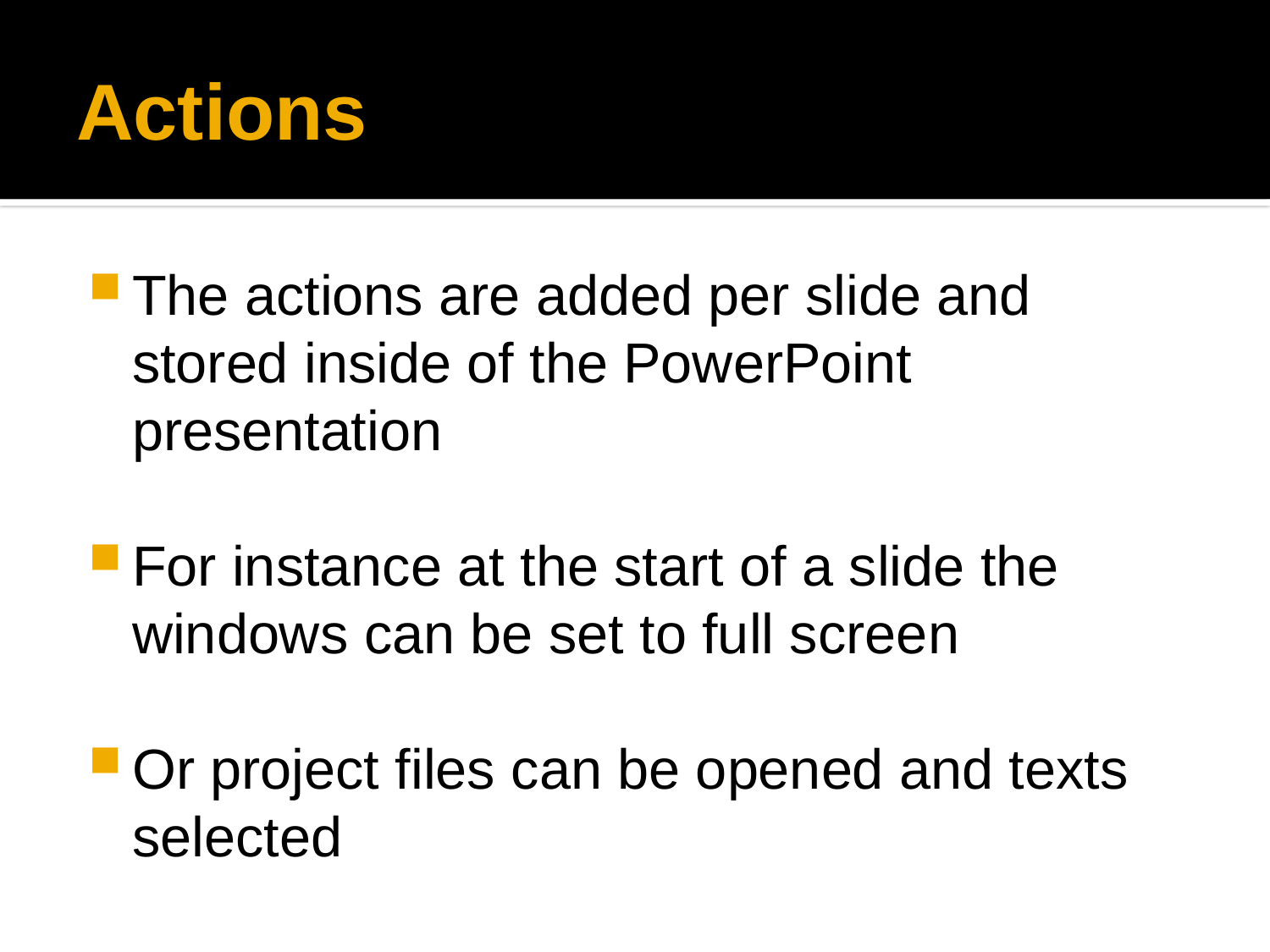

# Actions
The actions are added per slide and stored inside of the PowerPoint presentation

For instance at the start of a slide the windows can be set to full screen

Or project files can be opened and texts selected